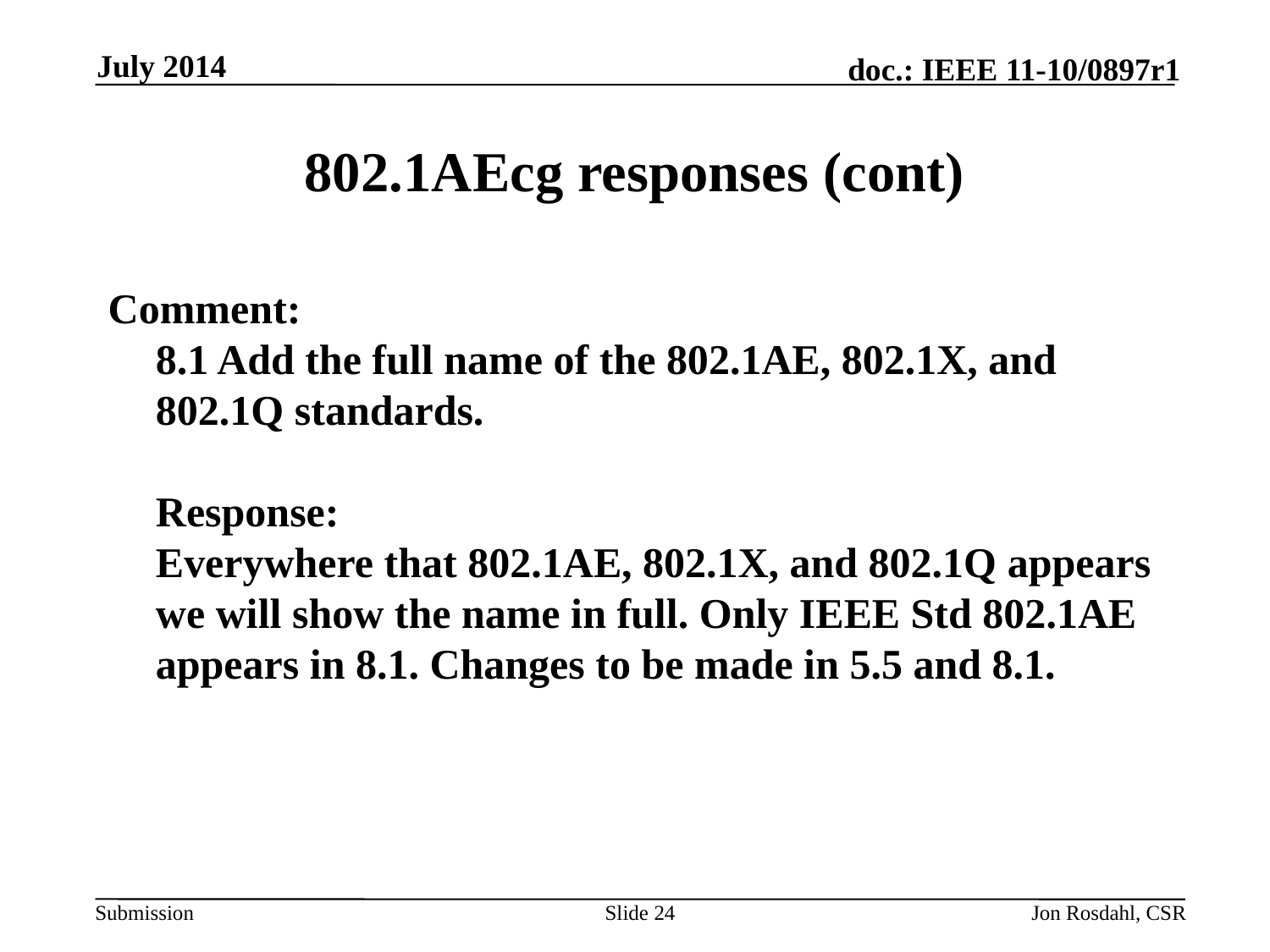

July 2014
# 802.1AEcg responses (cont)
Comment:
8.1 Add the full name of the 802.1AE, 802.1X, and 802.1Q standards.
Response:
Everywhere that 802.1AE, 802.1X, and 802.1Q appears we will show the name in full. Only IEEE Std 802.1AE appears in 8.1. Changes to be made in 5.5 and 8.1.
Slide 24
Jon Rosdahl, CSR